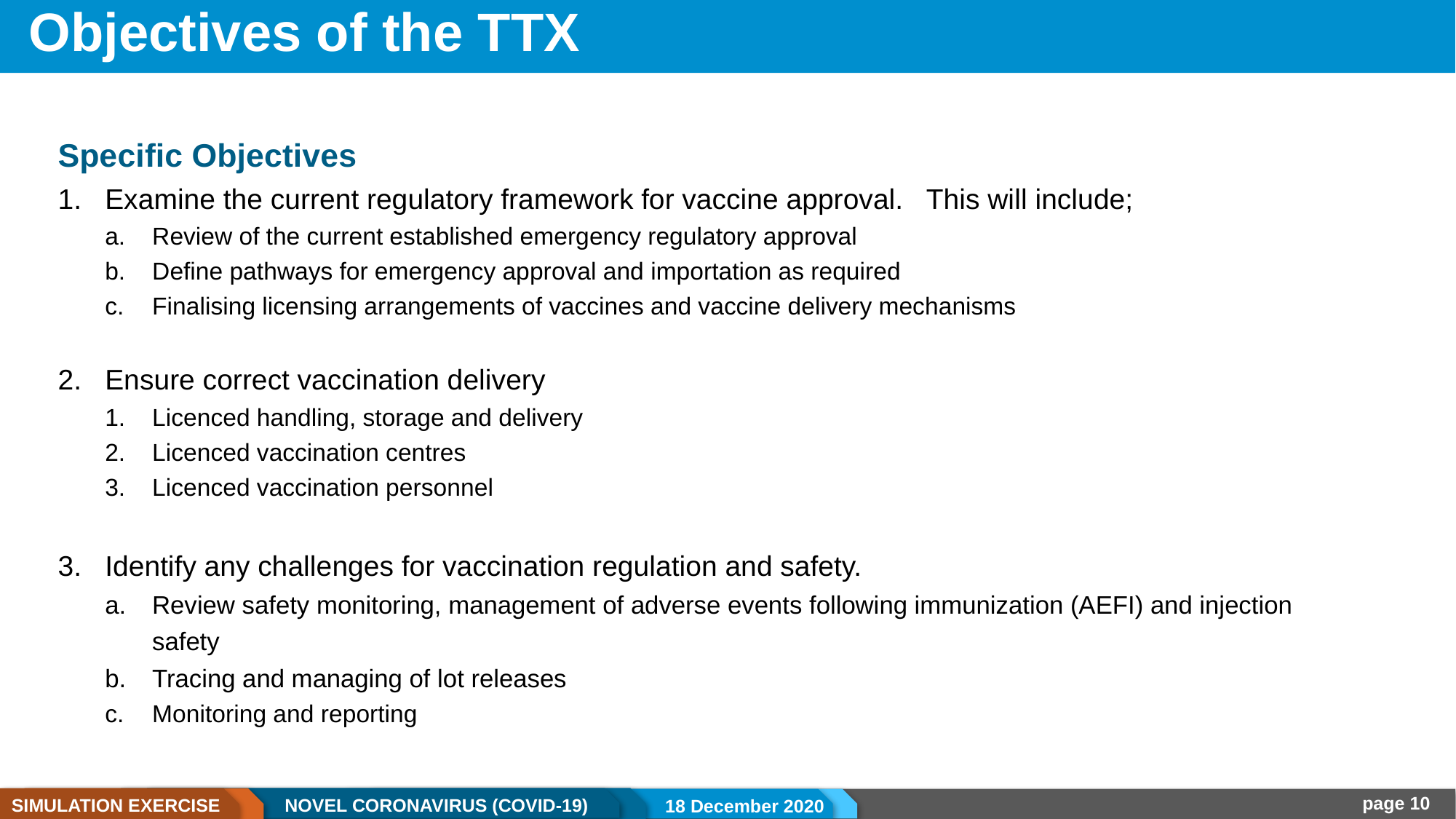

# Objectives of the TTX
Specific Objectives
Examine the current regulatory framework for vaccine approval.   This will include;
Review of the current established emergency regulatory approval
Define pathways for emergency approval and importation as required
Finalising licensing arrangements of vaccines and vaccine delivery mechanisms

Ensure correct vaccination delivery
Licenced handling, storage and delivery
Licenced vaccination centres
Licenced vaccination personnel

Identify any challenges for vaccination regulation and safety.
Review safety monitoring, management of adverse events following immunization (AEFI) and injection safety
Tracing and managing of lot releases
Monitoring and reporting

18 December 2020